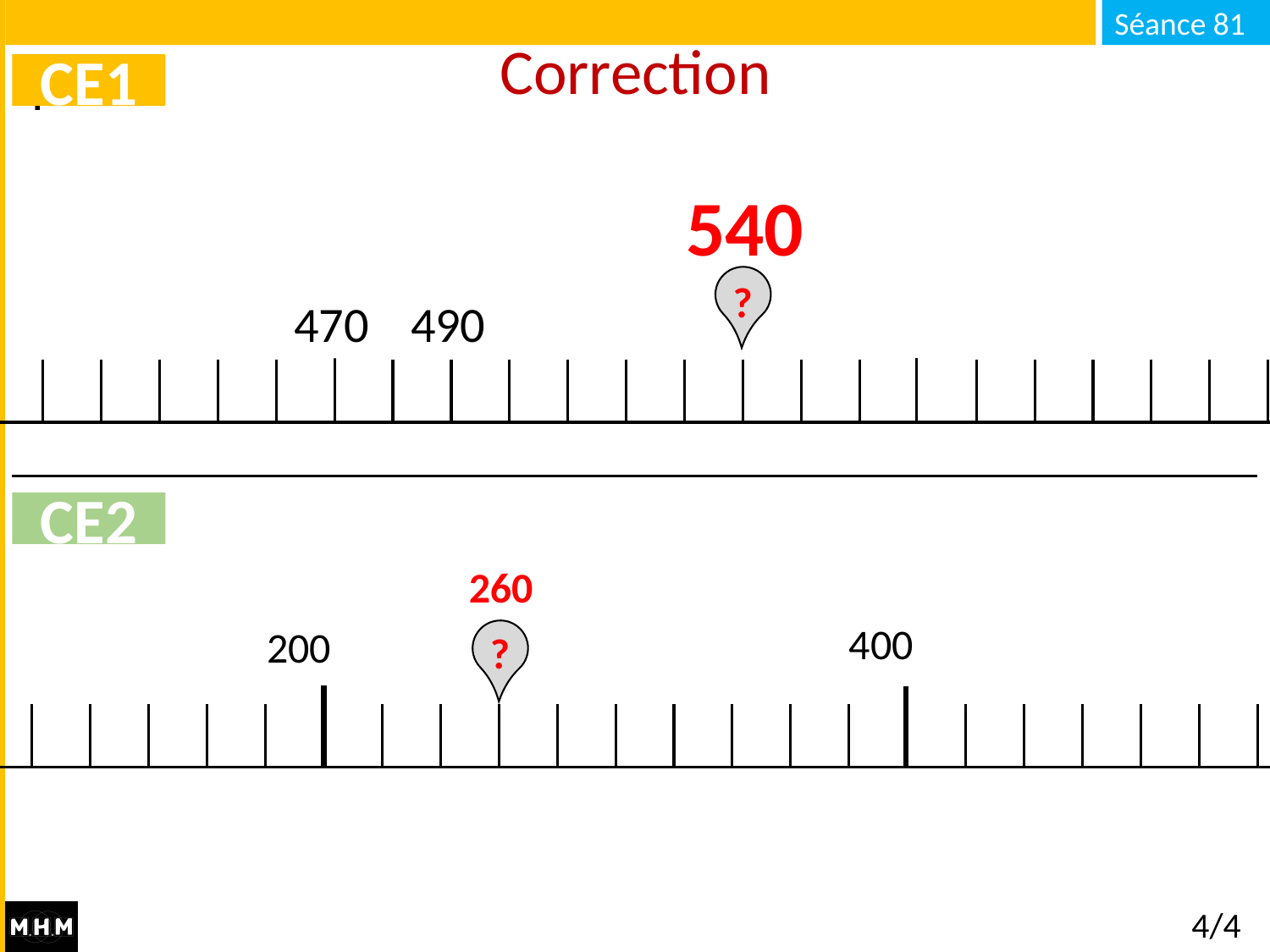

# Correction
CE1
540

?
470
470
490
CE2
260
400
200
?

4/4